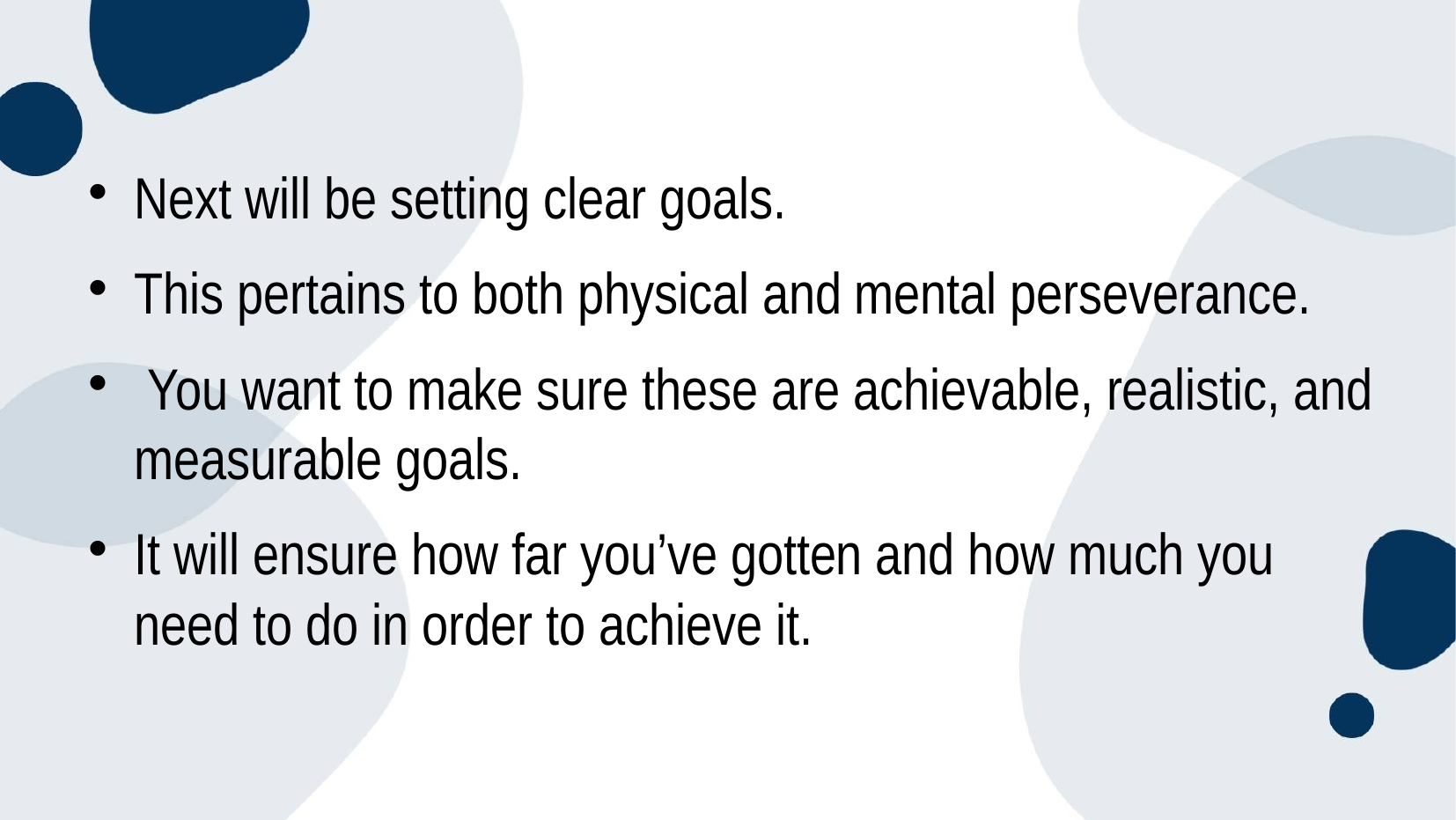

#
Next will be setting clear goals.
This pertains to both physical and mental perseverance.
 You want to make sure these are achievable, realistic, and measurable goals.
It will ensure how far you’ve gotten and how much you need to do in order to achieve it.